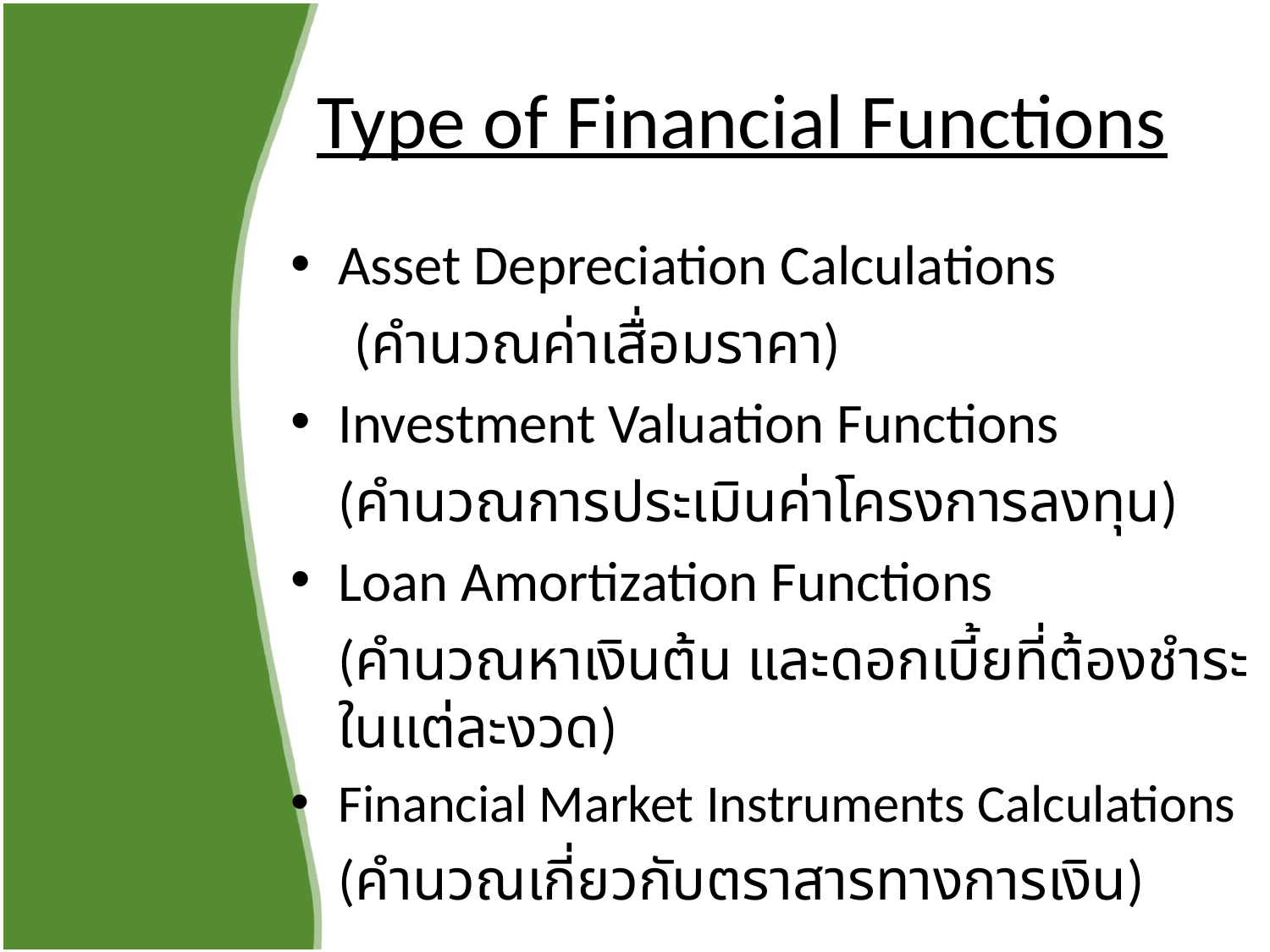

# Type of Financial Functions
Asset Depreciation Calculations
(คำนวณค่าเสื่อมราคา)
Investment Valuation Functions
	(คำนวณการประเมินค่าโครงการลงทุน)
Loan Amortization Functions
	(คำนวณหาเงินต้น และดอกเบี้ยที่ต้องชำระในแต่ละงวด)
Financial Market Instruments Calculations
	(คำนวณเกี่ยวกับตราสารทางการเงิน)